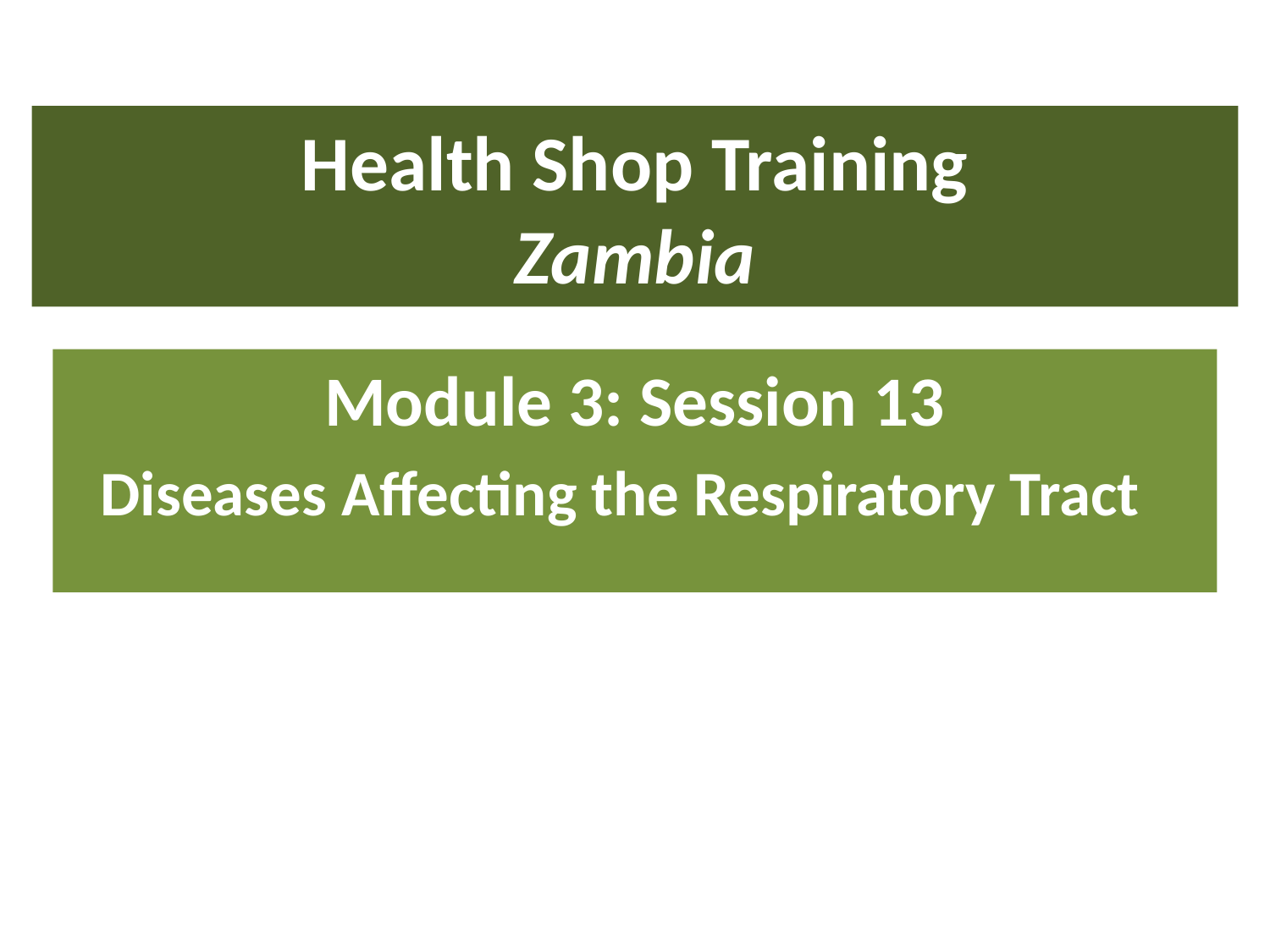

# Health Shop Training Zambia
Module 3: Session 13
Diseases Affecting the Respiratory Tract